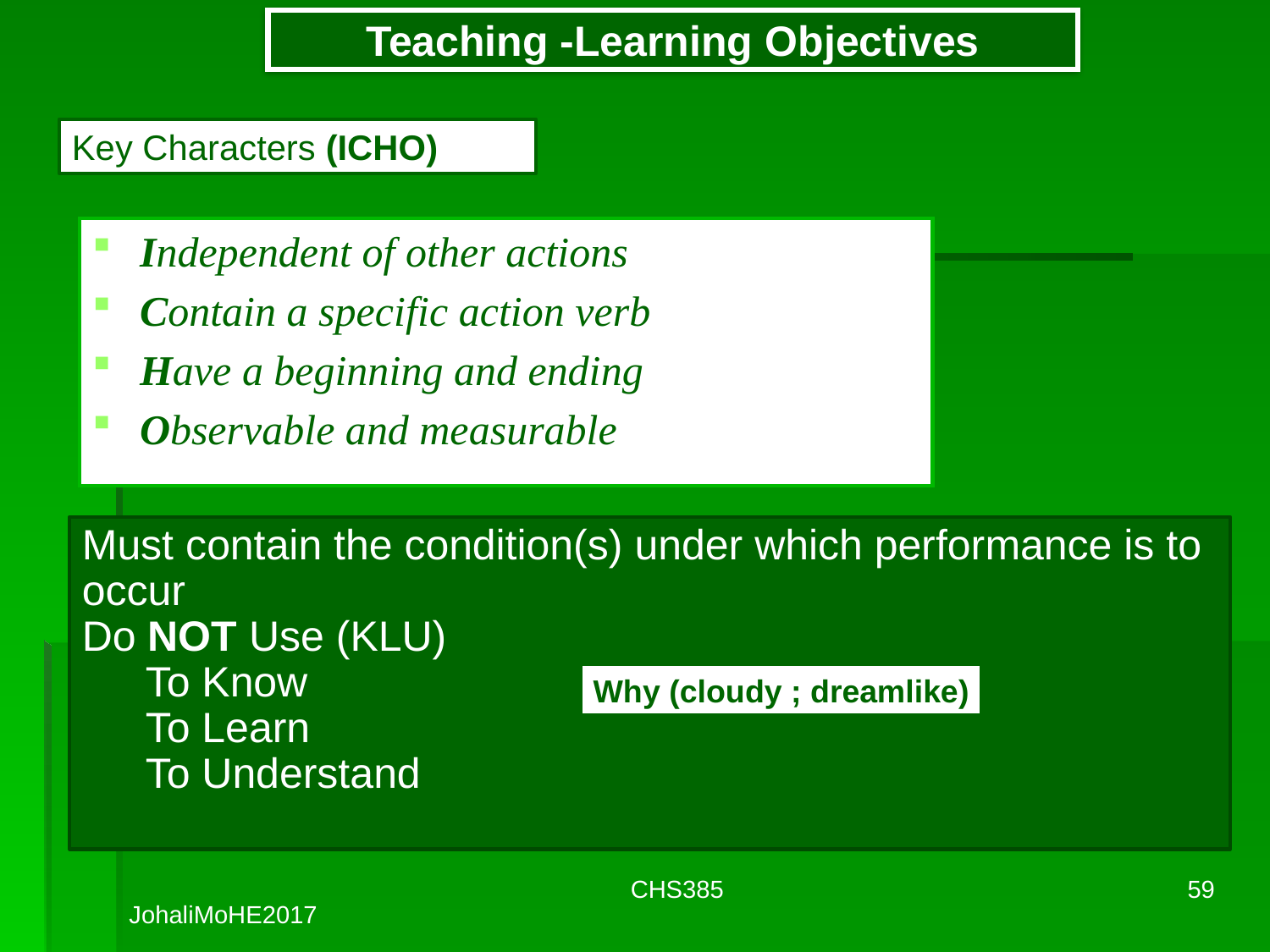

# Teaching -Learning Objectives
Key Characters (ICHO)
Independent of other actions
Contain a specific action verb
Have a beginning and ending
Observable and measurable
Must contain the condition(s) under which performance is to occur
Do NOT Use (KLU)
To Know
To Learn
To Understand

Why (cloudy ; dreamlike)
CHS385
59
JohaliMoHE2017